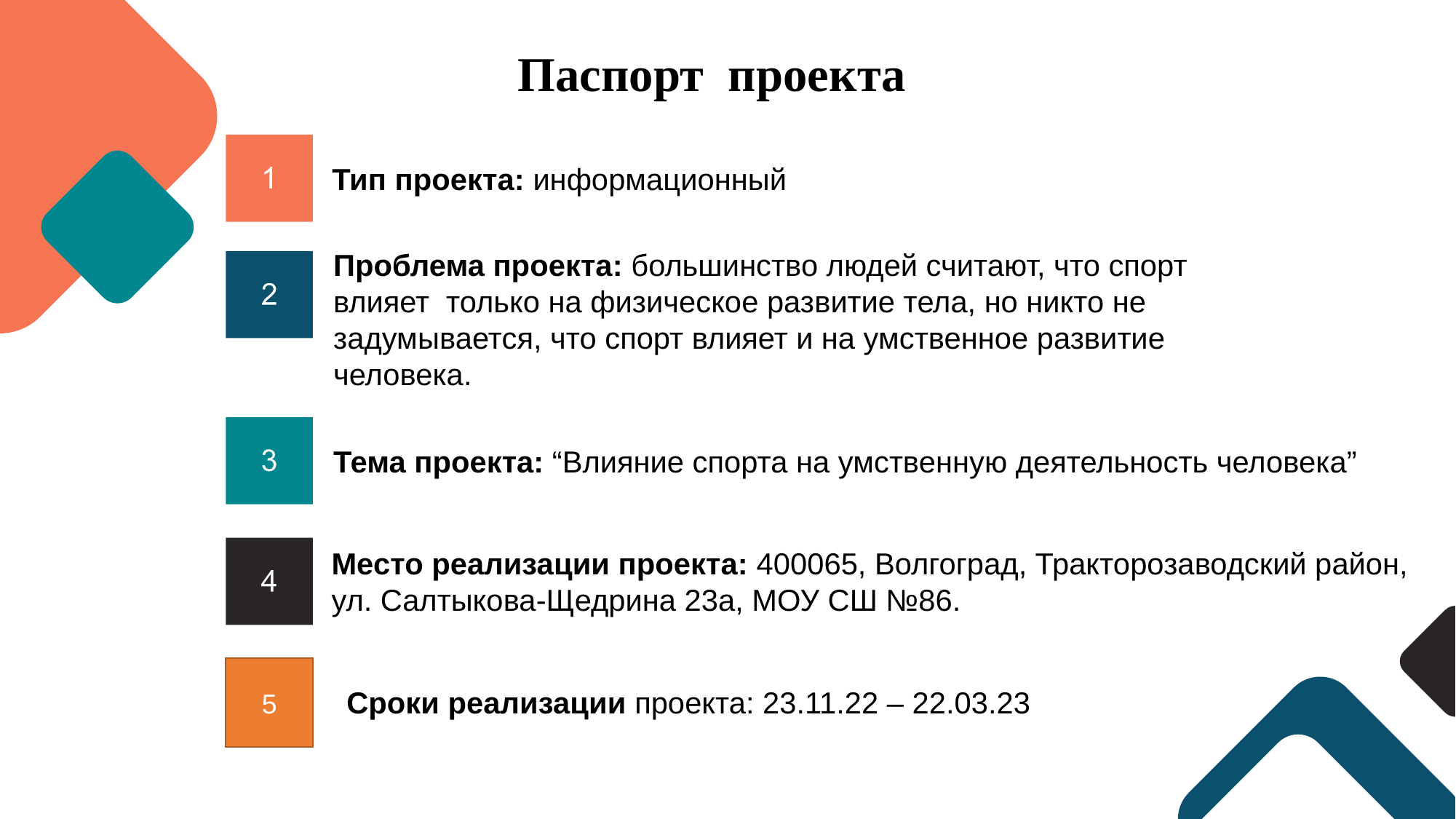

Паспорт  проекта

 Тип проекта: информационный

Проблема проекта: большинство людей считают, что спорт влияет  только на физическое развитие тела, но никто не задумывается, что спорт влияет и на умственное развитие человека.

Тема проекта: “Влияние спорта на умственную деятельность человека”

Место реализации проекта: 400065, Волгоград, Тракторозаводский район,
ул. Салтыкова-Щедрина 23а, МОУ СШ №86.

5
Сроки реализации проекта: 23.11.22 – 22.03.23